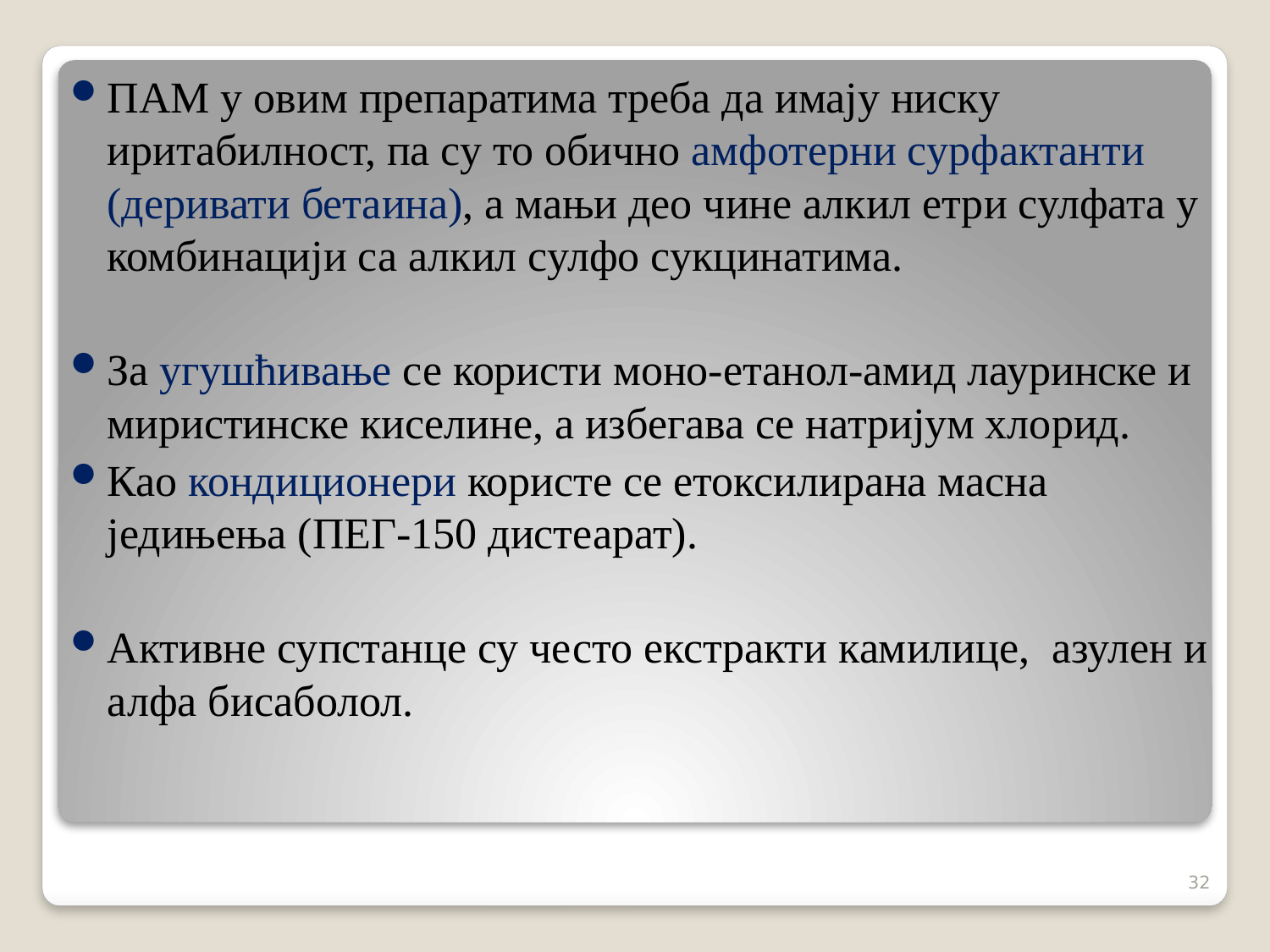

ПАМ у овим препаратима треба да имају ниску иритабилност, па су то обично амфотерни сурфактанти (деривати бетаина), а мањи део чине алкил етри сулфата у комбинацији са алкил сулфо сукцинатима.

За угушћивање се користи моно-етанол-амид лауринске и миристинске киселине, а избегава се натријум хлорид.
Као кондиционери користе се етоксилирана масна једињења (ПЕГ-150 дистеарат).

Активне супстанце су често екстракти камилице,  азулен и алфа бисаболол.

32